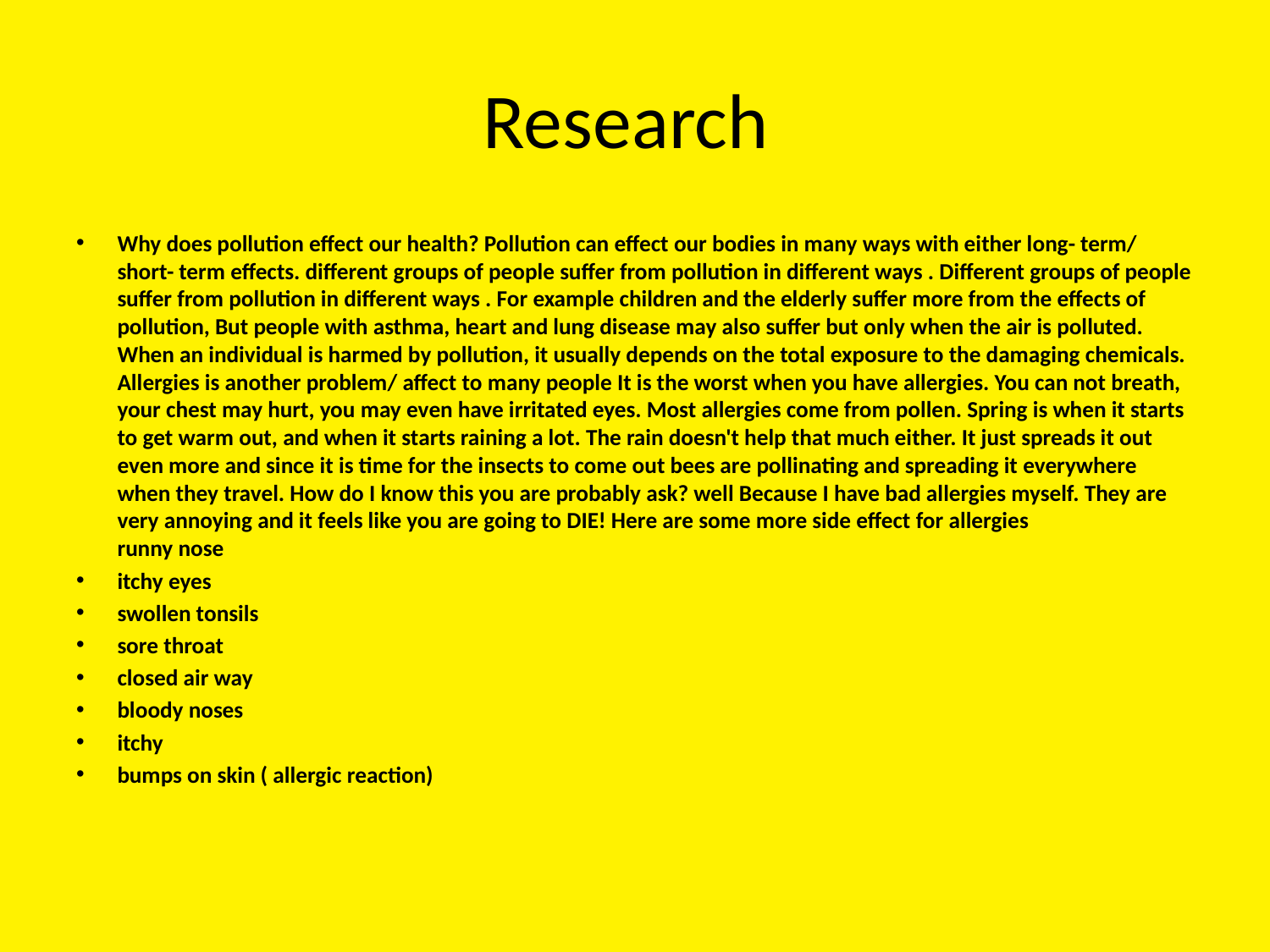

# Research
Why does pollution effect our health? Pollution can effect our bodies in many ways with either long- term/ short- term effects. different groups of people suffer from pollution in different ways . Different groups of people suffer from pollution in different ways . For example children and the elderly suffer more from the effects of pollution, But people with asthma, heart and lung disease may also suffer but only when the air is polluted. When an individual is harmed by pollution, it usually depends on the total exposure to the damaging chemicals.
Allergies is another problem/ affect to many people It is the worst when you have allergies. You can not breath, your chest may hurt, you may even have irritated eyes. Most allergies come from pollen. Spring is when it starts to get warm out, and when it starts raining a lot. The rain doesn't help that much either. It just spreads it out even more and since it is time for the insects to come out bees are pollinating and spreading it everywhere when they travel. How do I know this you are probably ask? well Because I have bad allergies myself. They are very annoying and it feels like you are going to DIE! Here are some more side effect for allergies
runny nose
itchy eyes
swollen tonsils
sore throat
closed air way
bloody noses
itchy
bumps on skin ( allergic reaction)